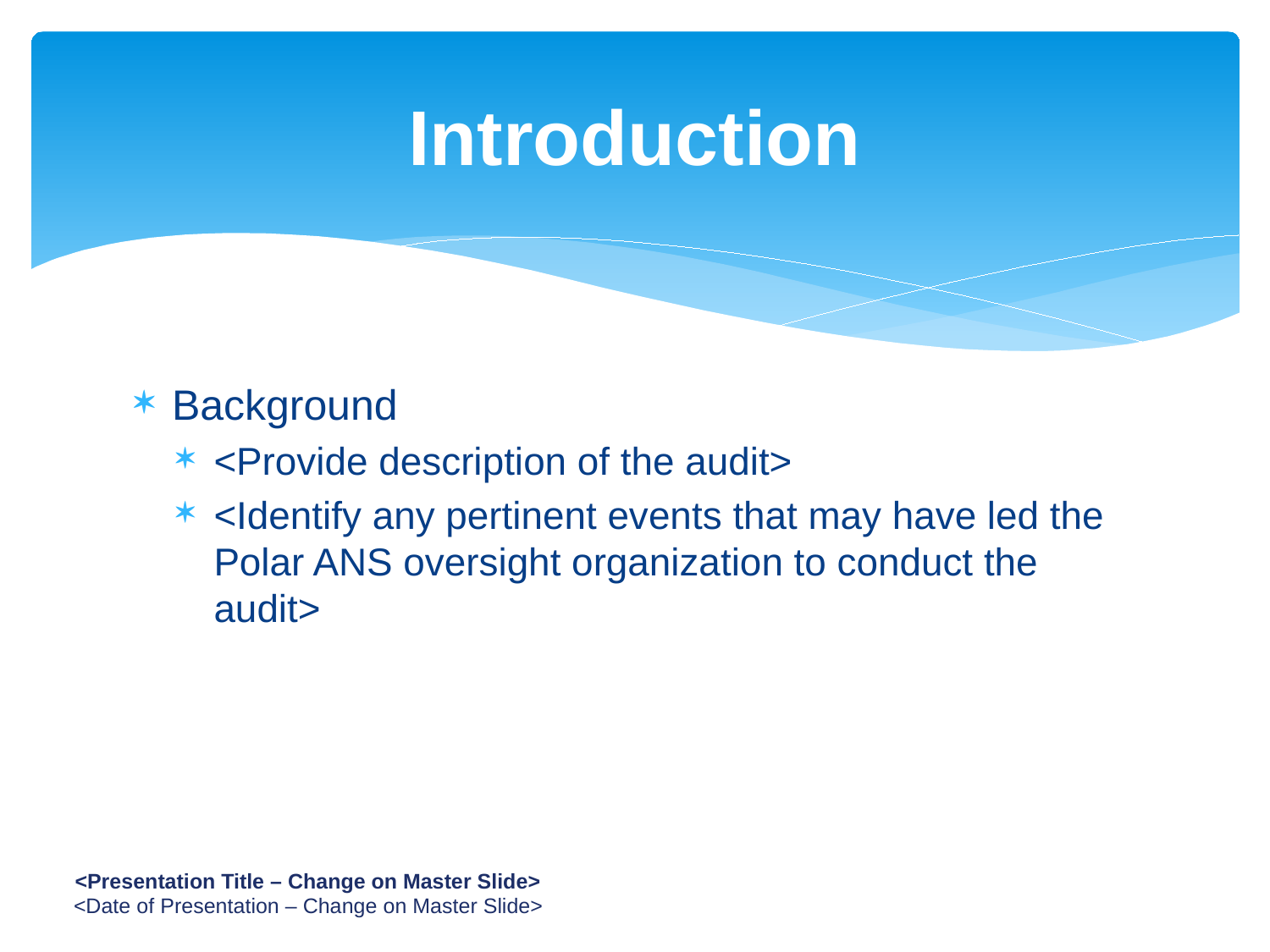

# Introduction
Background
<Provide description of the audit>
<Identify any pertinent events that may have led the Polar ANS oversight organization to conduct the audit>

2